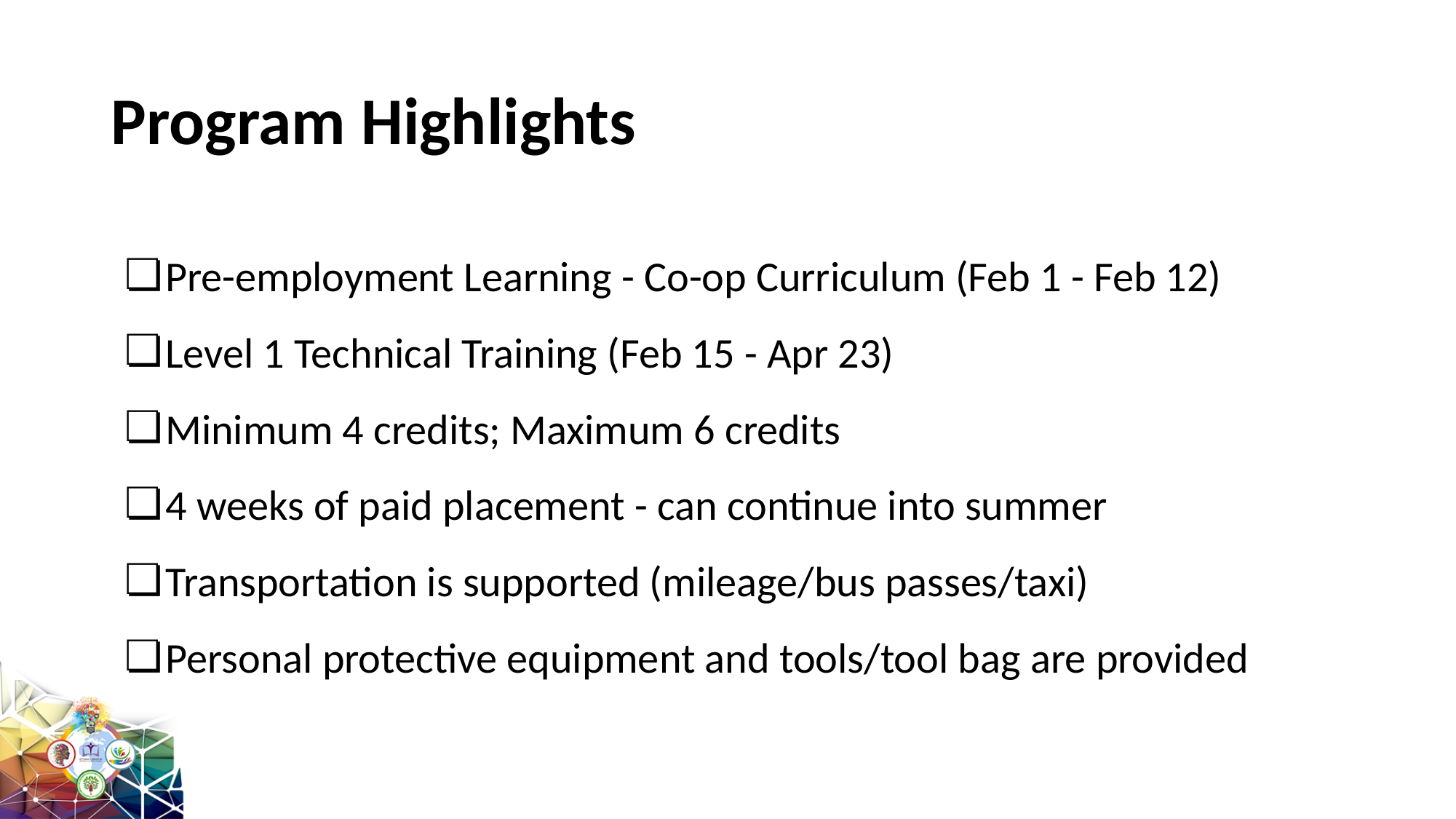

# Program Highlights
Pre-employment Learning - Co-op Curriculum (Feb 1 - Feb 12)
Level 1 Technical Training (Feb 15 - Apr 23)
Minimum 4 credits; Maximum 6 credits
4 weeks of paid placement - can continue into summer
Transportation is supported (mileage/bus passes/taxi)
Personal protective equipment and tools/tool bag are provided